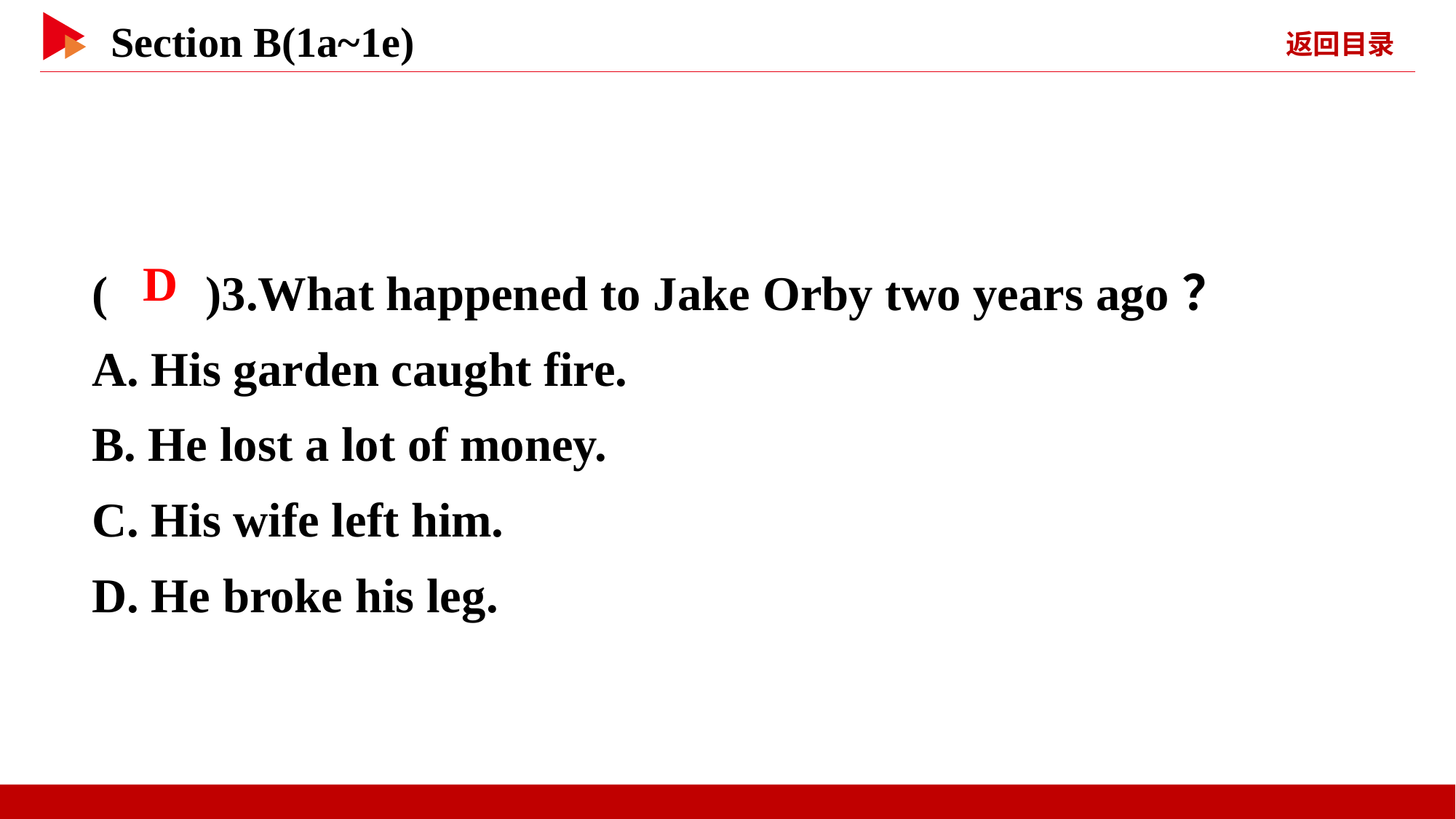

(        )3.What happened to Jake Orby two years ago？
A. His garden caught fire.
B. He lost a lot of money.
C. His wife left him.
D. He broke his leg.
   D